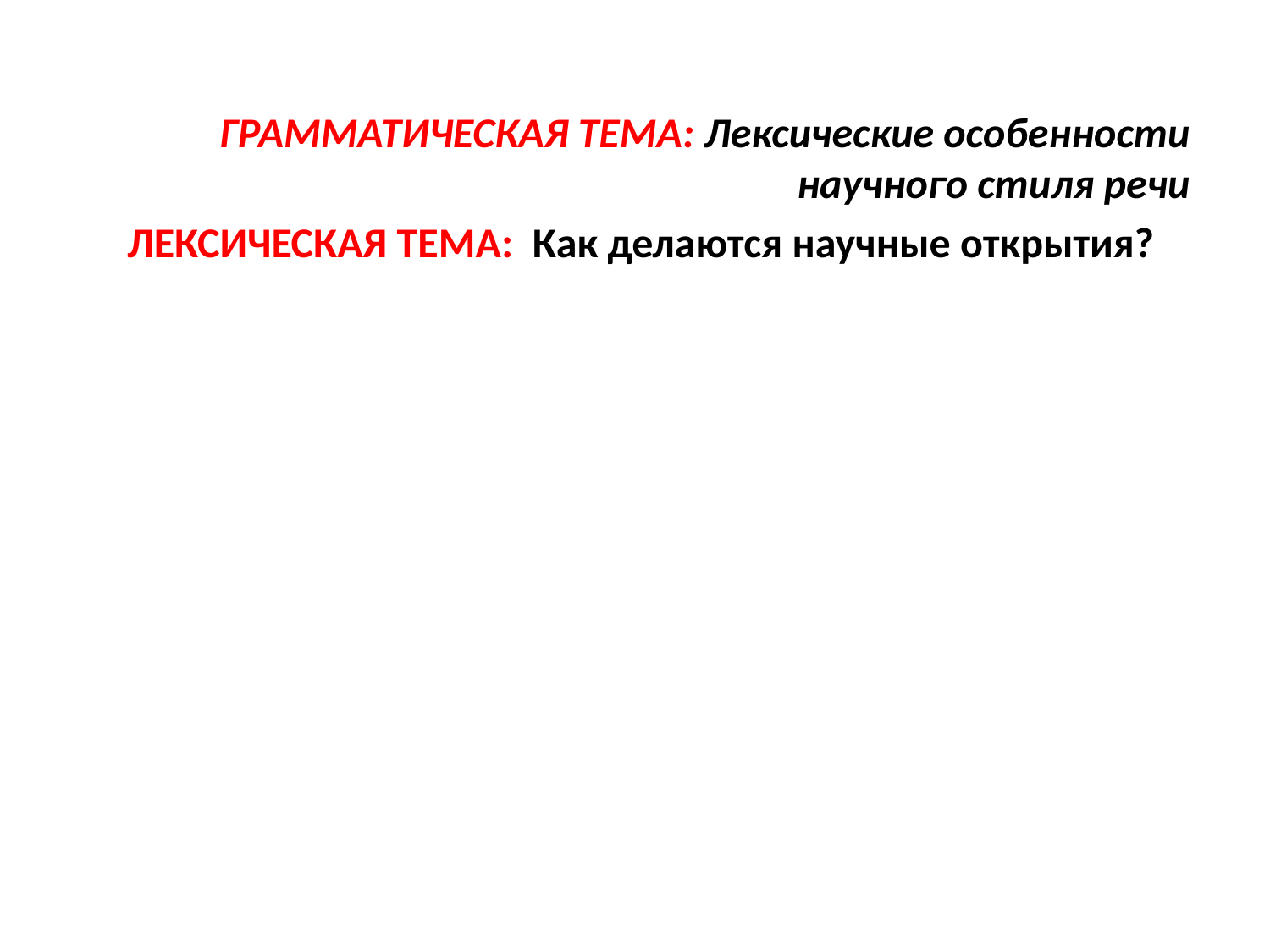

ГРАММАТИЧЕСКАЯ ТЕМА: Лексические особенности  научного стиля речи
ЛЕКСИЧЕСКАЯ ТЕМА:  Как делаются научные открытия?